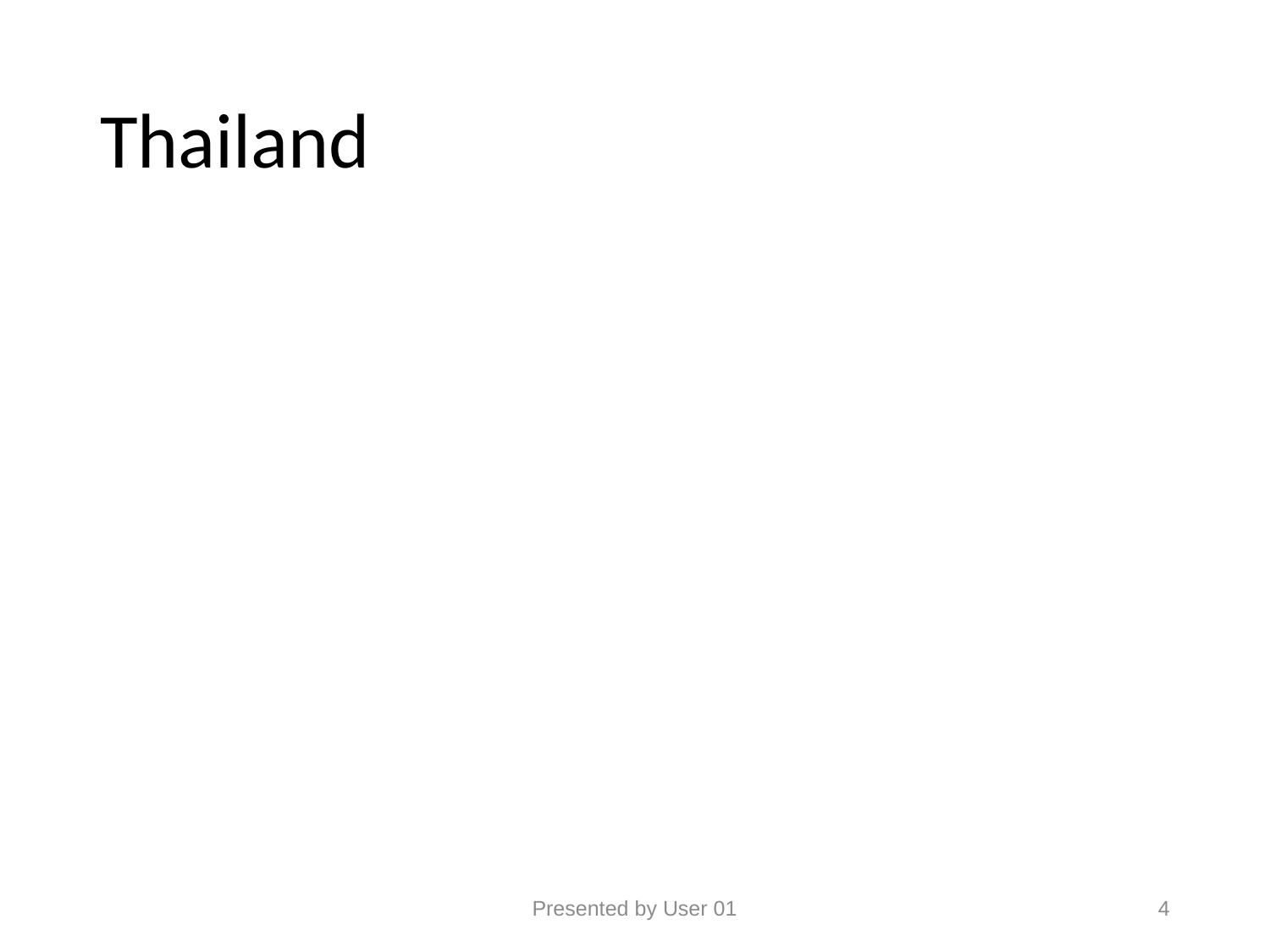

# Thailand

Presented by User 01
4